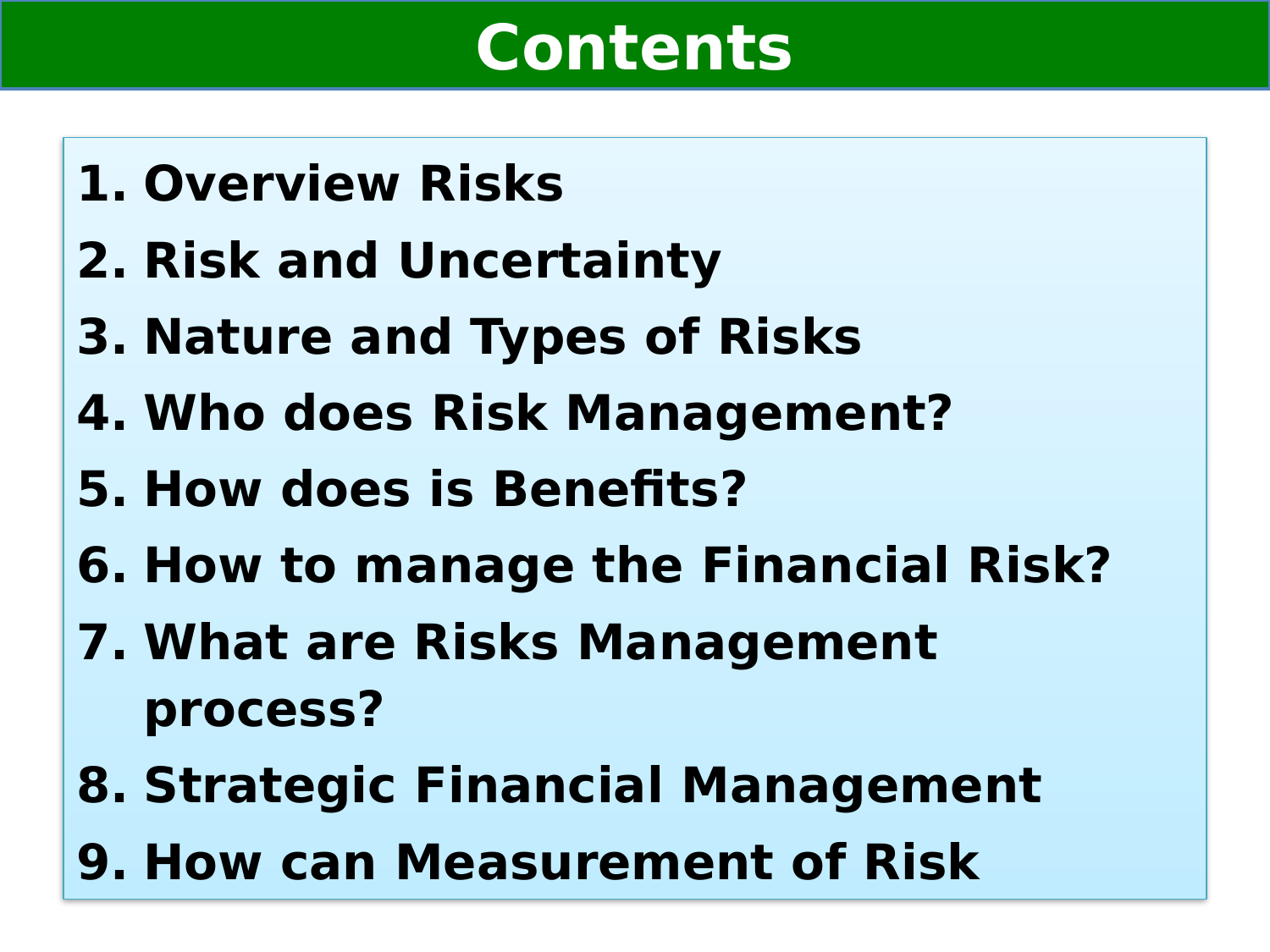

# Contents
Overview Risks
Risk and Uncertainty
Nature and Types of Risks
Who does Risk Management?
How does is Benefits?
How to manage the Financial Risk?
What are Risks Management process?
Strategic Financial Management
How can Measurement of Risk